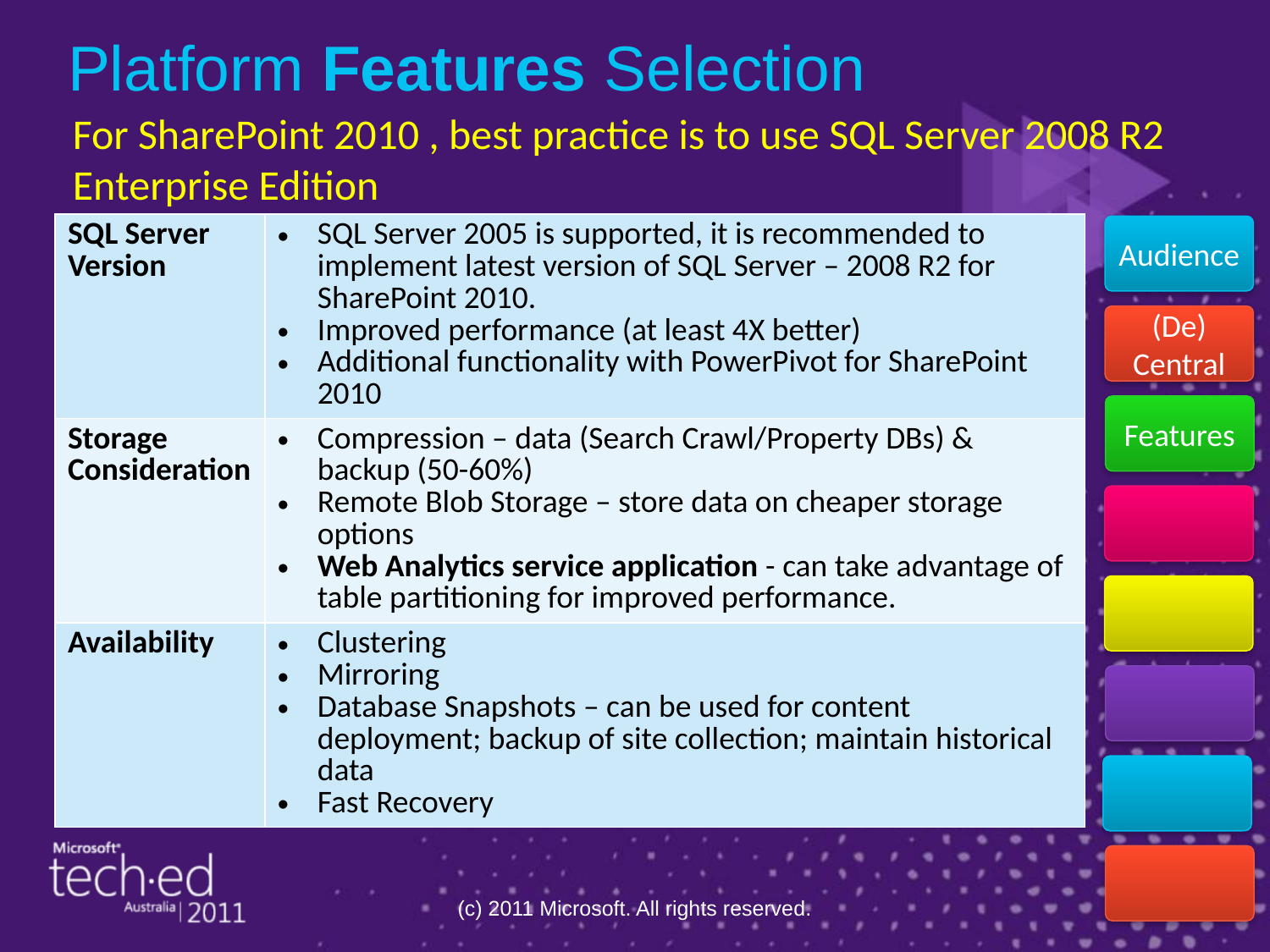

# Platform Features Selection
For SharePoint 2010 , best practice is to use SQL Server 2008 R2
Enterprise Edition
| SQL Server Version | SQL Server 2005 is supported, it is recommended to implement latest version of SQL Server – 2008 R2 for SharePoint 2010. Improved performance (at least 4X better) Additional functionality with PowerPivot for SharePoint 2010 |
| --- | --- |
| Storage Consideration | Compression – data (Search Crawl/Property DBs) & backup (50-60%) Remote Blob Storage – store data on cheaper storage options Web Analytics service application - can take advantage of table partitioning for improved performance. |
| Availability | Clustering Mirroring Database Snapshots – can be used for content deployment; backup of site collection; maintain historical data Fast Recovery |
Audience
(De) Central
Features

(c) 2011 Microsoft. All rights reserved.